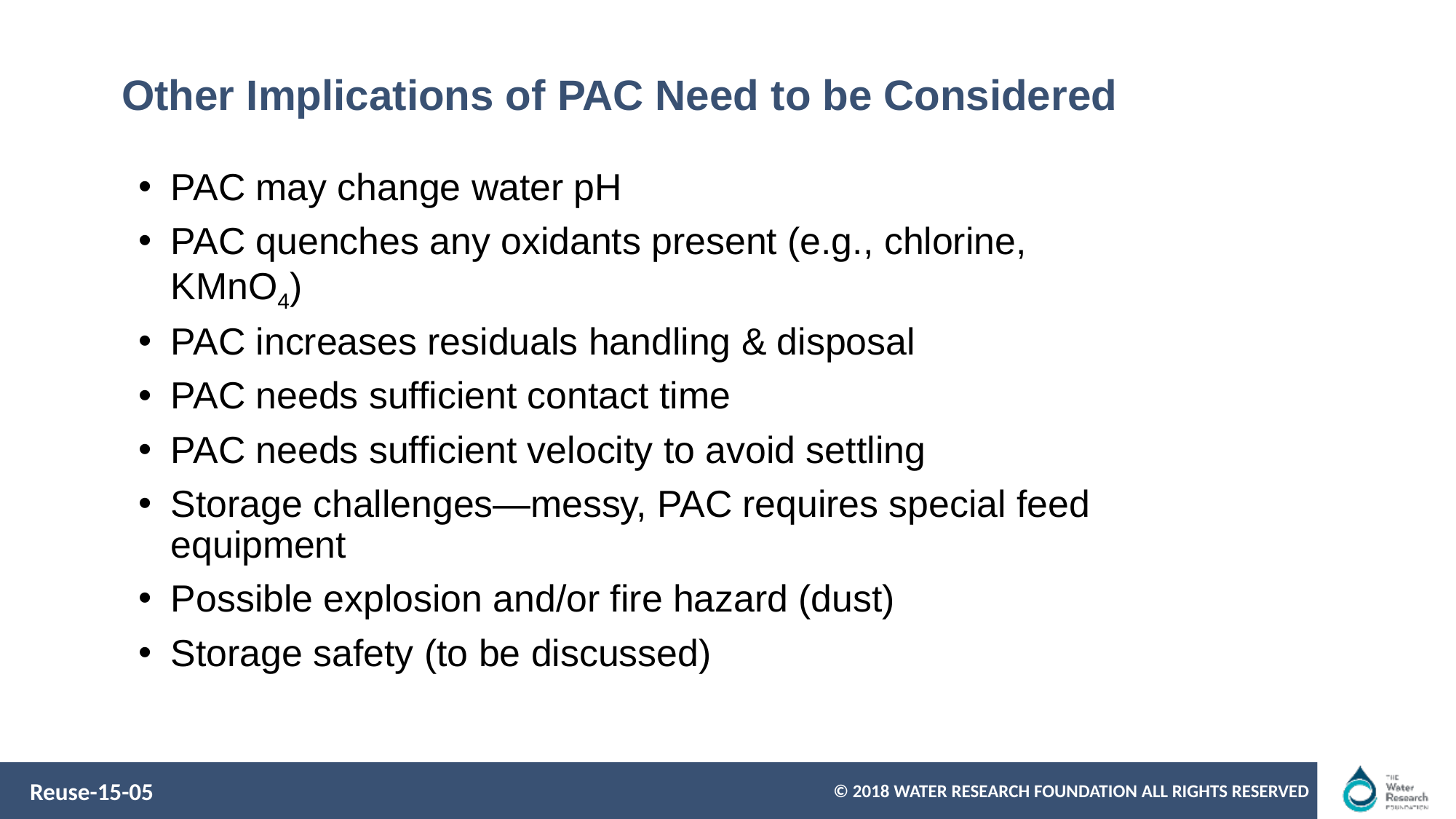

# Other Implications of PAC Need to be Considered
PAC may change water pH
PAC quenches any oxidants present (e.g., chlorine, KMnO4)
PAC increases residuals handling & disposal
PAC needs sufficient contact time
PAC needs sufficient velocity to avoid settling
Storage challenges—messy, PAC requires special feed equipment
Possible explosion and/or fire hazard (dust)
Storage safety (to be discussed)